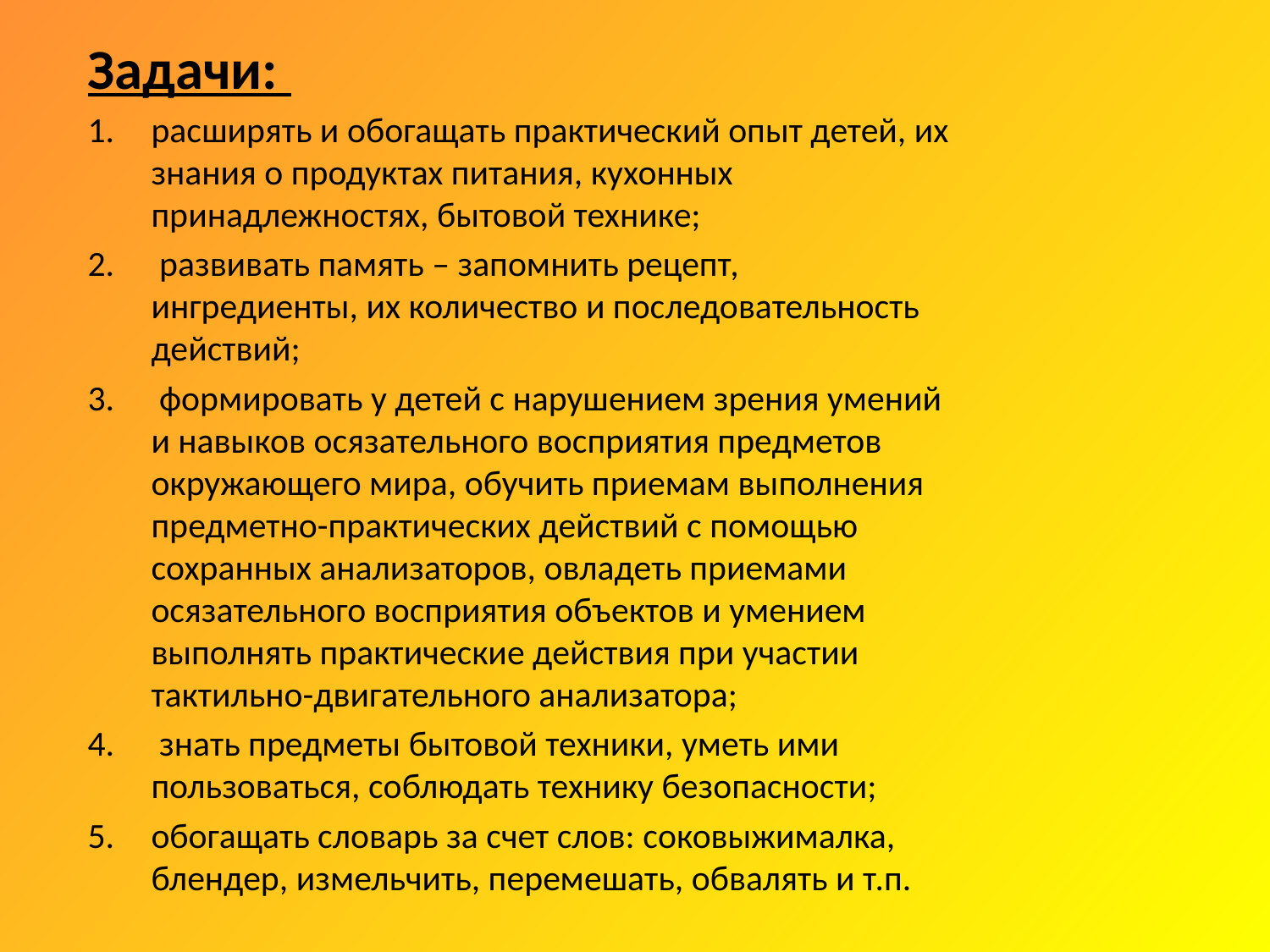

Задачи:
расширять и обогащать практический опыт детей, их знания о продуктах питания, кухонных принадлежностях, бытовой технике;
 развивать память – запомнить рецепт, ингредиенты, их количество и последовательность действий;
 формировать у детей с нарушением зрения умений и навыков осязательного восприятия предметов окружающего мира, обучить приемам выполнения предметно-практических действий с помощью сохранных анализаторов, овладеть приемами осязательного восприятия объектов и умением выполнять практические действия при участии тактильно-двигательного анализатора;
 знать предметы бытовой техники, уметь ими пользоваться, соблюдать технику безопасности;
обогащать словарь за счет слов: соковыжималка, блендер, измельчить, перемешать, обвалять и т.п.